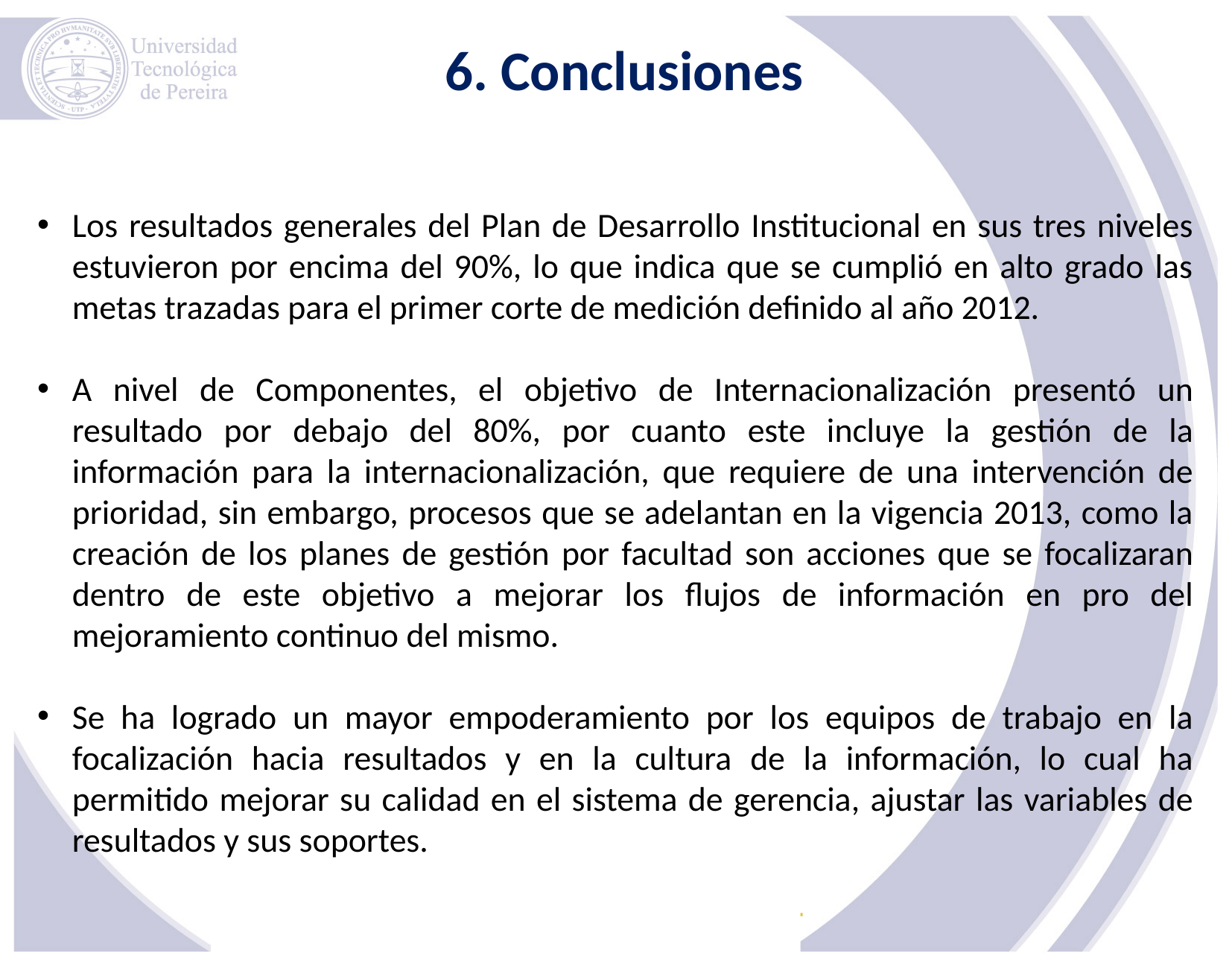

6. Conclusiones
Los resultados generales del Plan de Desarrollo Institucional en sus tres niveles estuvieron por encima del 90%, lo que indica que se cumplió en alto grado las metas trazadas para el primer corte de medición definido al año 2012.

A nivel de Componentes, el objetivo de Internacionalización presentó un resultado por debajo del 80%, por cuanto este incluye la gestión de la información para la internacionalización, que requiere de una intervención de prioridad, sin embargo, procesos que se adelantan en la vigencia 2013, como la creación de los planes de gestión por facultad son acciones que se focalizaran dentro de este objetivo a mejorar los flujos de información en pro del mejoramiento continuo del mismo.

Se ha logrado un mayor empoderamiento por los equipos de trabajo en la focalización hacia resultados y en la cultura de la información, lo cual ha permitido mejorar su calidad en el sistema de gerencia, ajustar las variables de resultados y sus soportes.